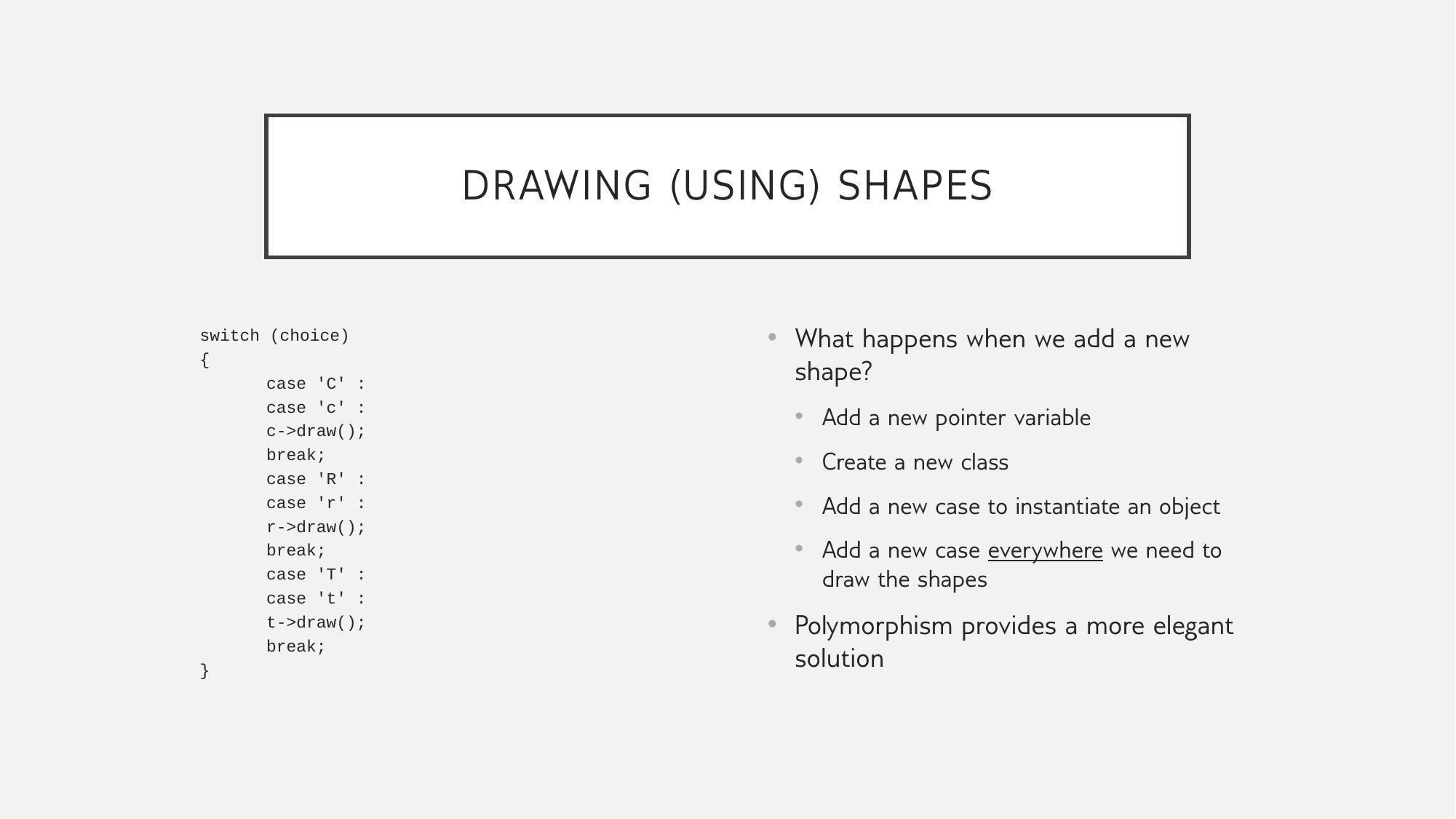

# Drawing (Using) Shapes
switch (choice)
{
	case 'C' :
	case 'c' :
		c->draw();
		break;
	case 'R' :
	case 'r' :
		r->draw();
		break;
	case 'T' :
	case 't' :
		t->draw();
		break;
}
What happens when we add a new shape?
Add a new pointer variable
Create a new class
Add a new case to instantiate an object
Add a new case everywhere we need to draw the shapes
Polymorphism provides a more elegant solution